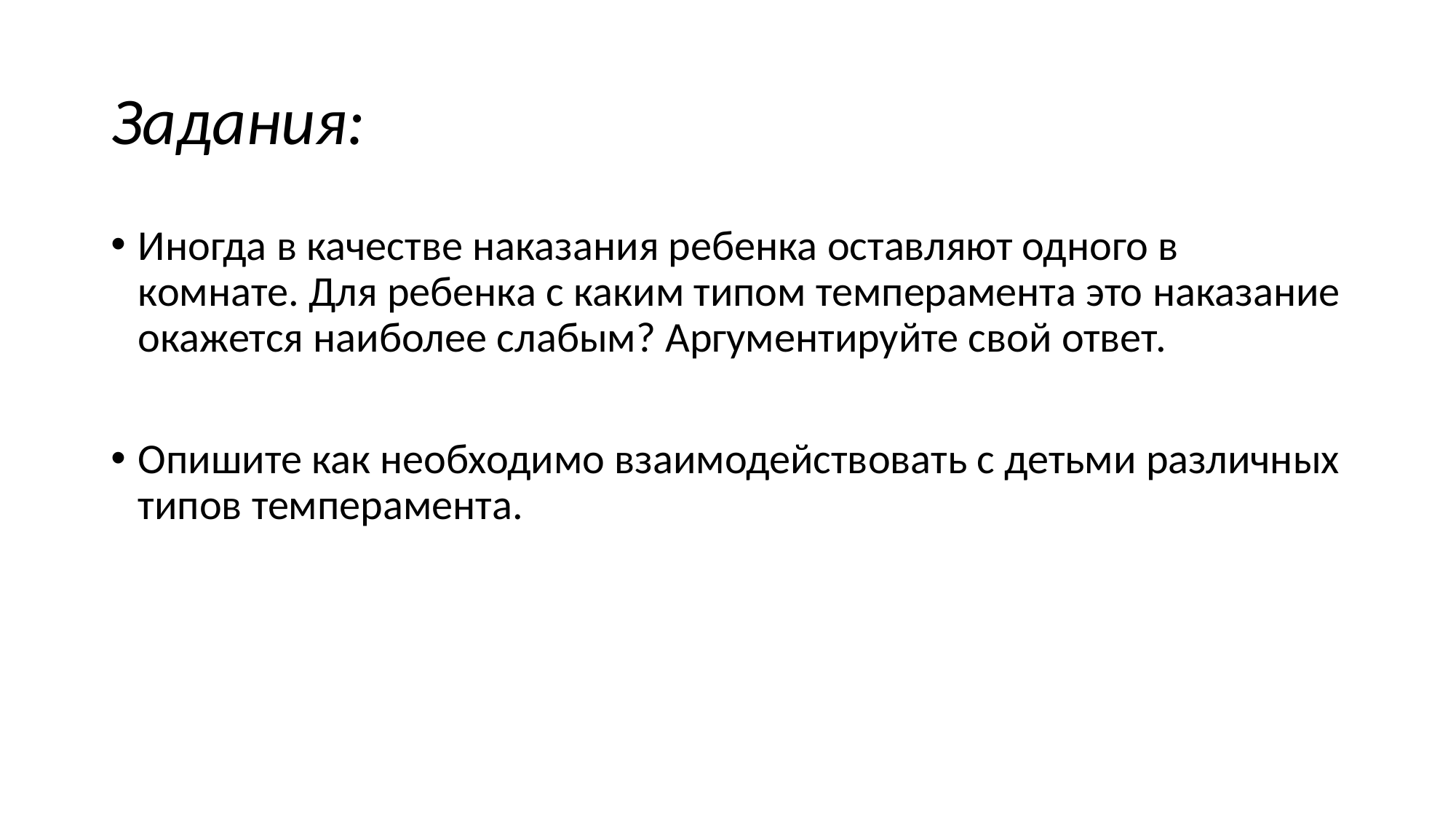

# Задания:
Иногда в качестве наказания ребенка оставляют одного в комнате. Для ребенка с каким типом темперамента это наказание окажется наиболее слабым? Аргументируйте свой ответ.

Опишите как необходимо взаимодействовать с детьми различных типов темперамента.